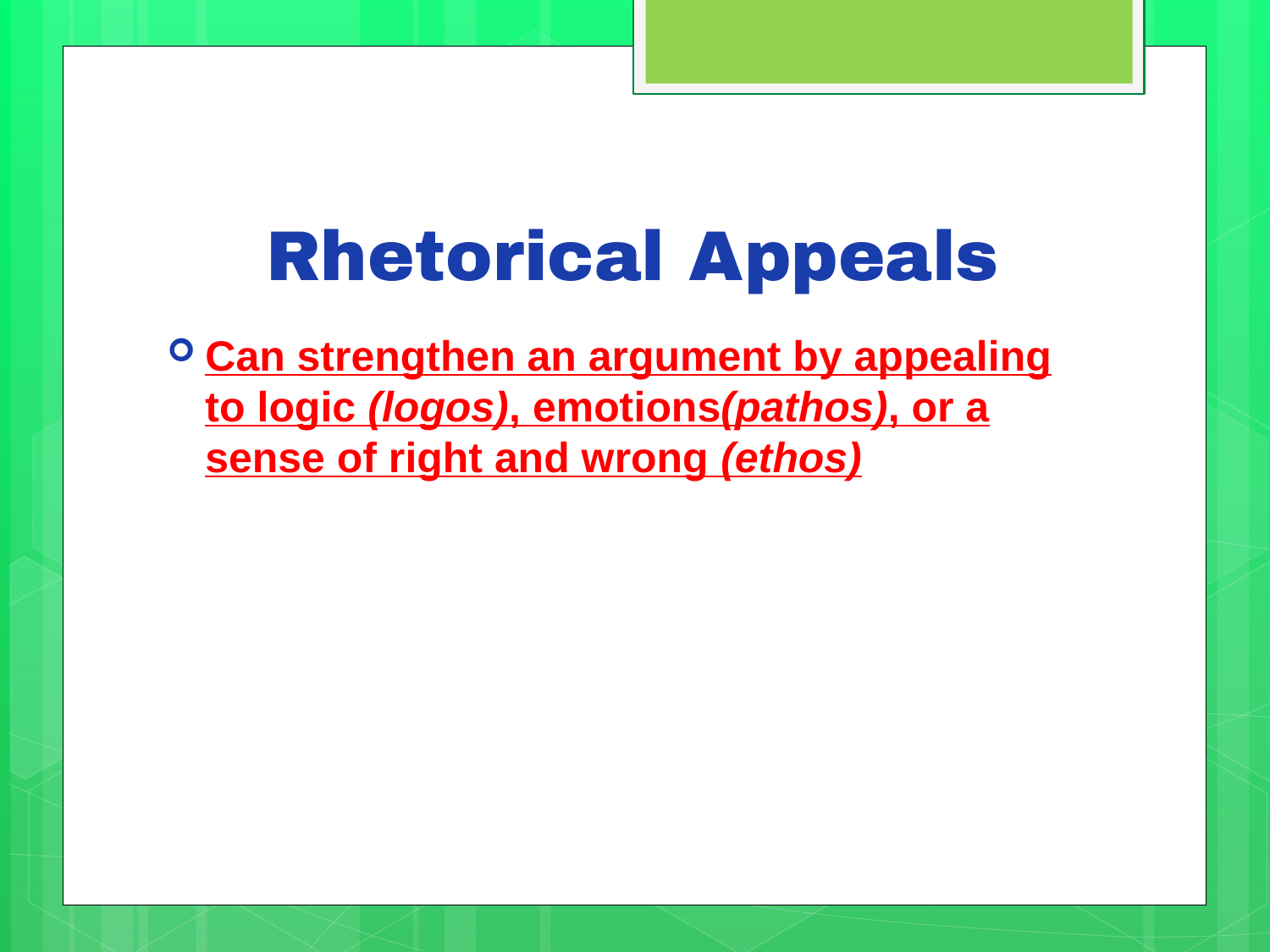

# Rhetorical Appeals
Can strengthen an argument by appealing to logic (logos), emotions(pathos), or a sense of right and wrong (ethos)